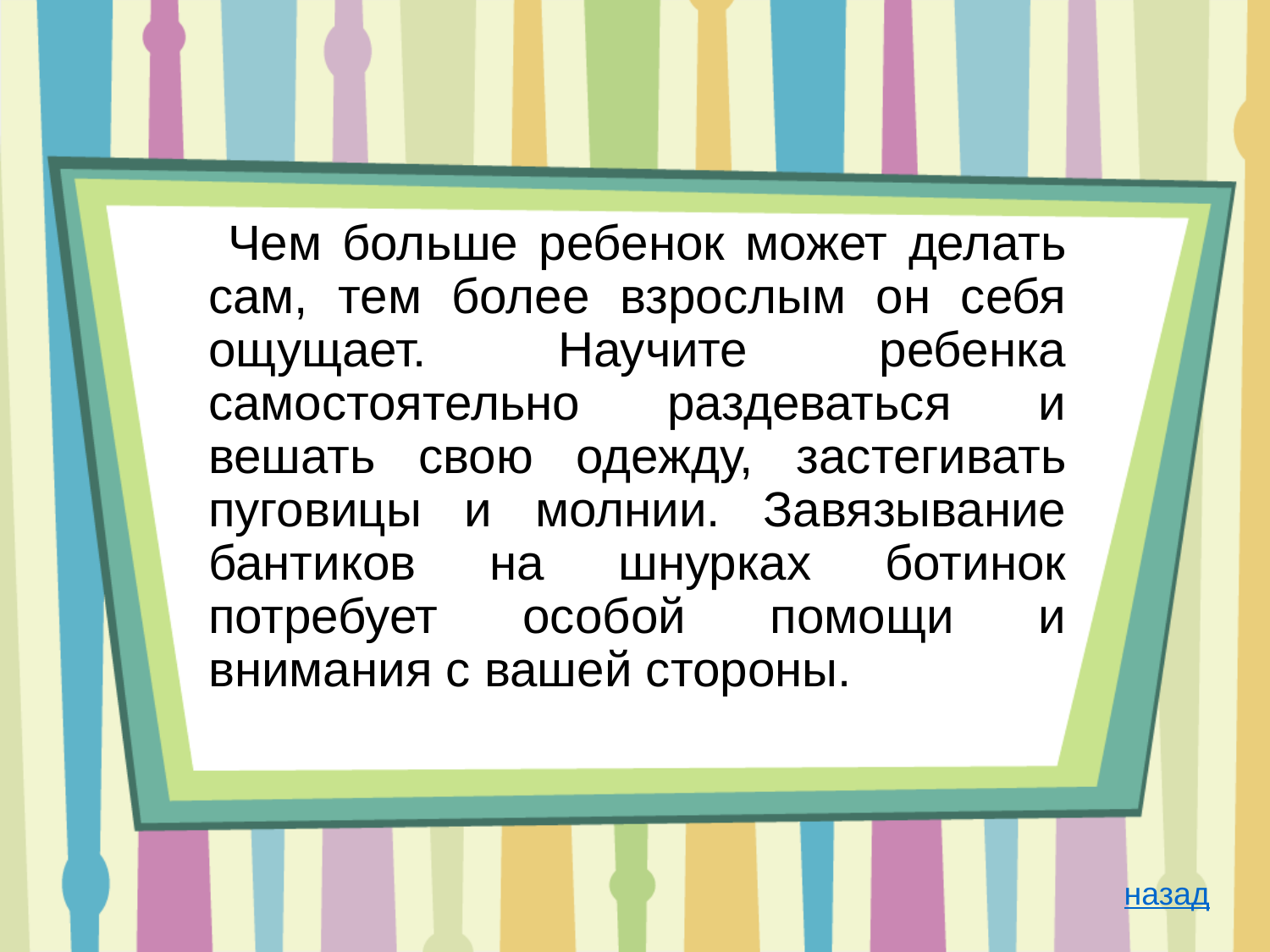

Чем больше ребенок может делать сам, тем более взрослым он себя ощущает. Научите ребенка самостоятельно раздеваться и вешать свою одежду, застегивать пуговицы и молнии. Завязывание бантиков на шнурках ботинок потребует особой помощи и внимания с вашей стороны.
назад